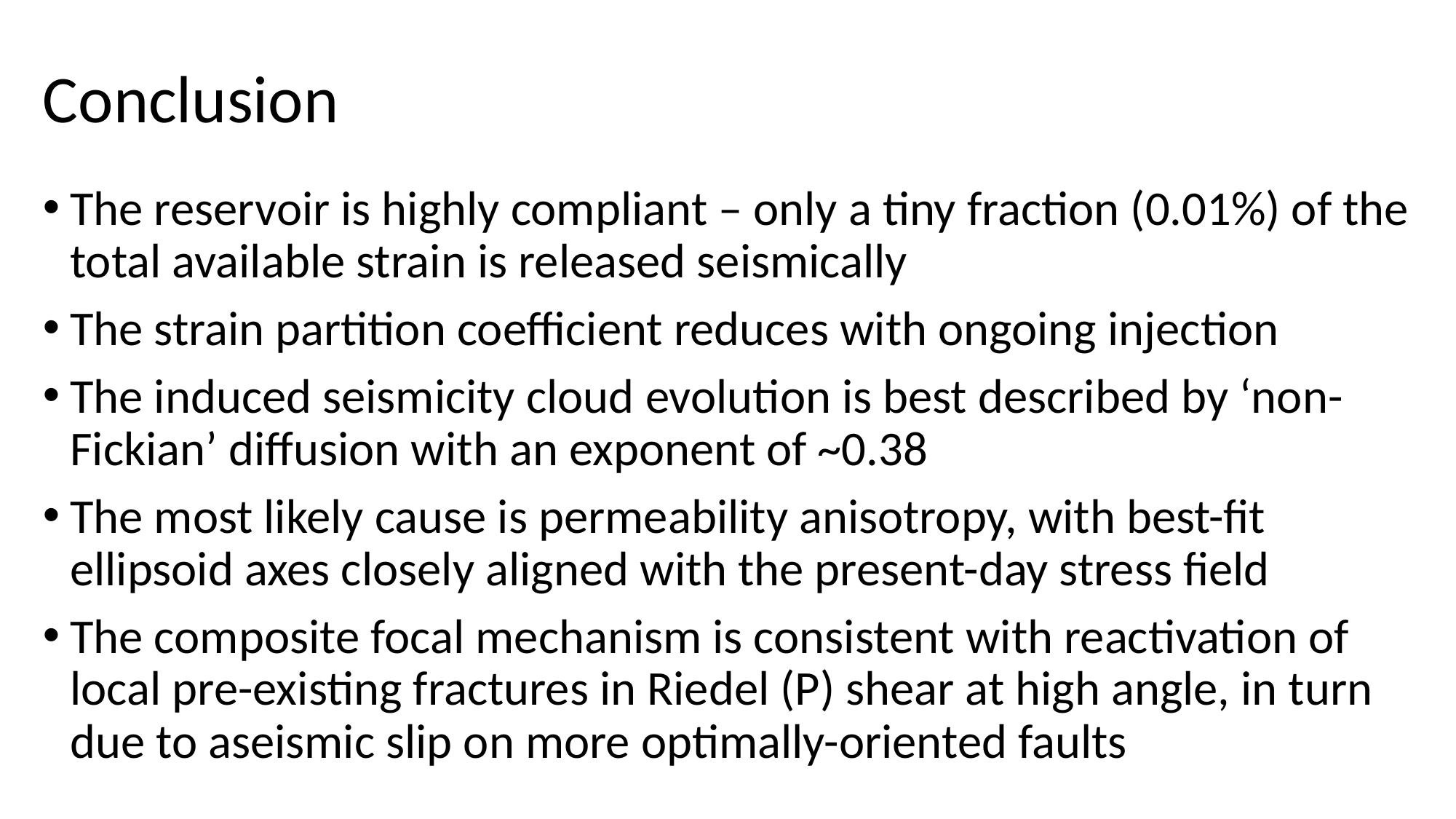

# Conclusion
The reservoir is highly compliant – only a tiny fraction (0.01%) of the total available strain is released seismically
The strain partition coefficient reduces with ongoing injection
The induced seismicity cloud evolution is best described by ‘non-Fickian’ diffusion with an exponent of ~0.38
The most likely cause is permeability anisotropy, with best-fit ellipsoid axes closely aligned with the present-day stress field
The composite focal mechanism is consistent with reactivation of local pre-existing fractures in Riedel (P) shear at high angle, in turn due to aseismic slip on more optimally-oriented faults